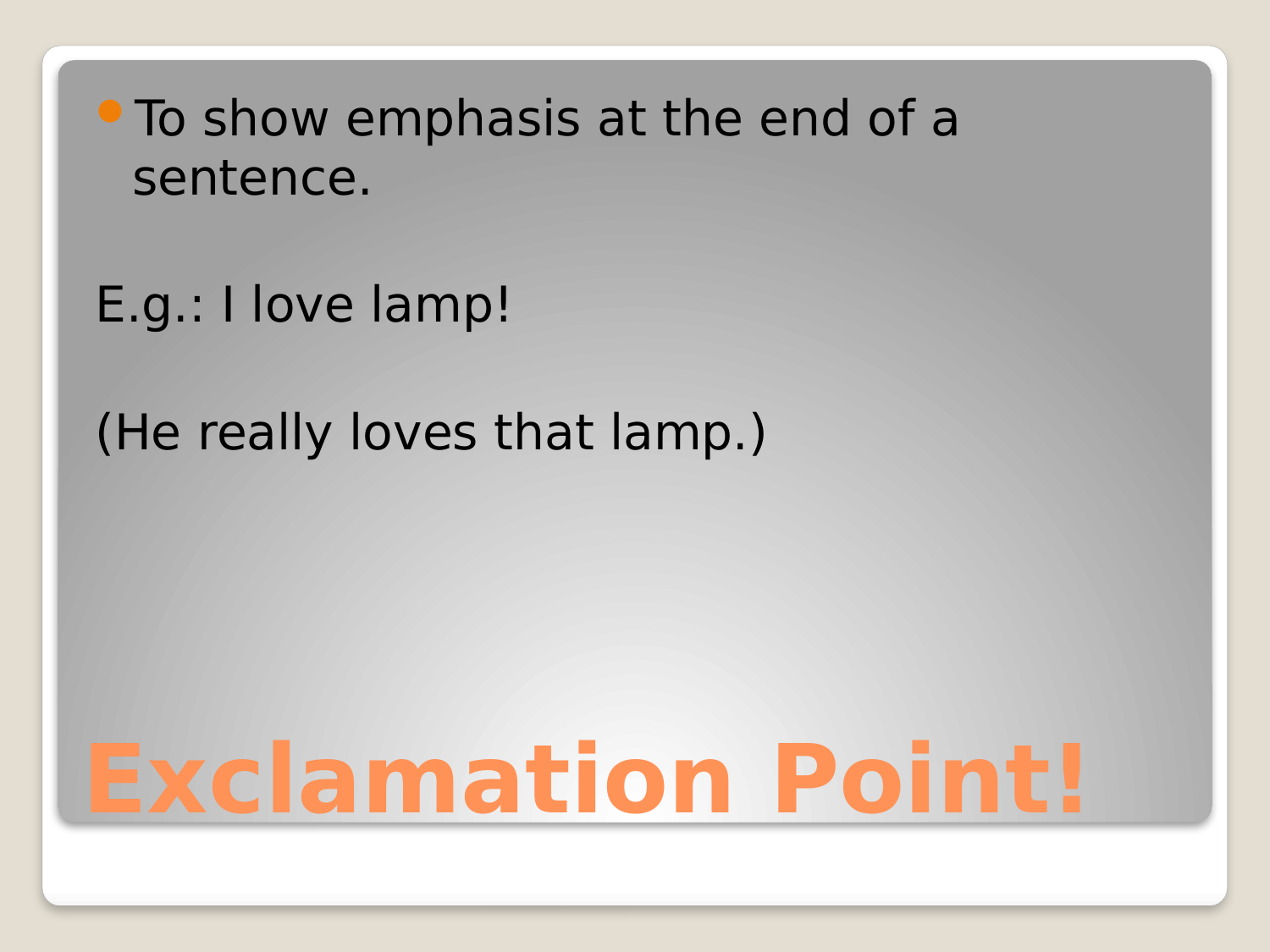

To show emphasis at the end of a sentence.

E.g.: I love lamp!

(He really loves that lamp.)
# Exclamation Point!